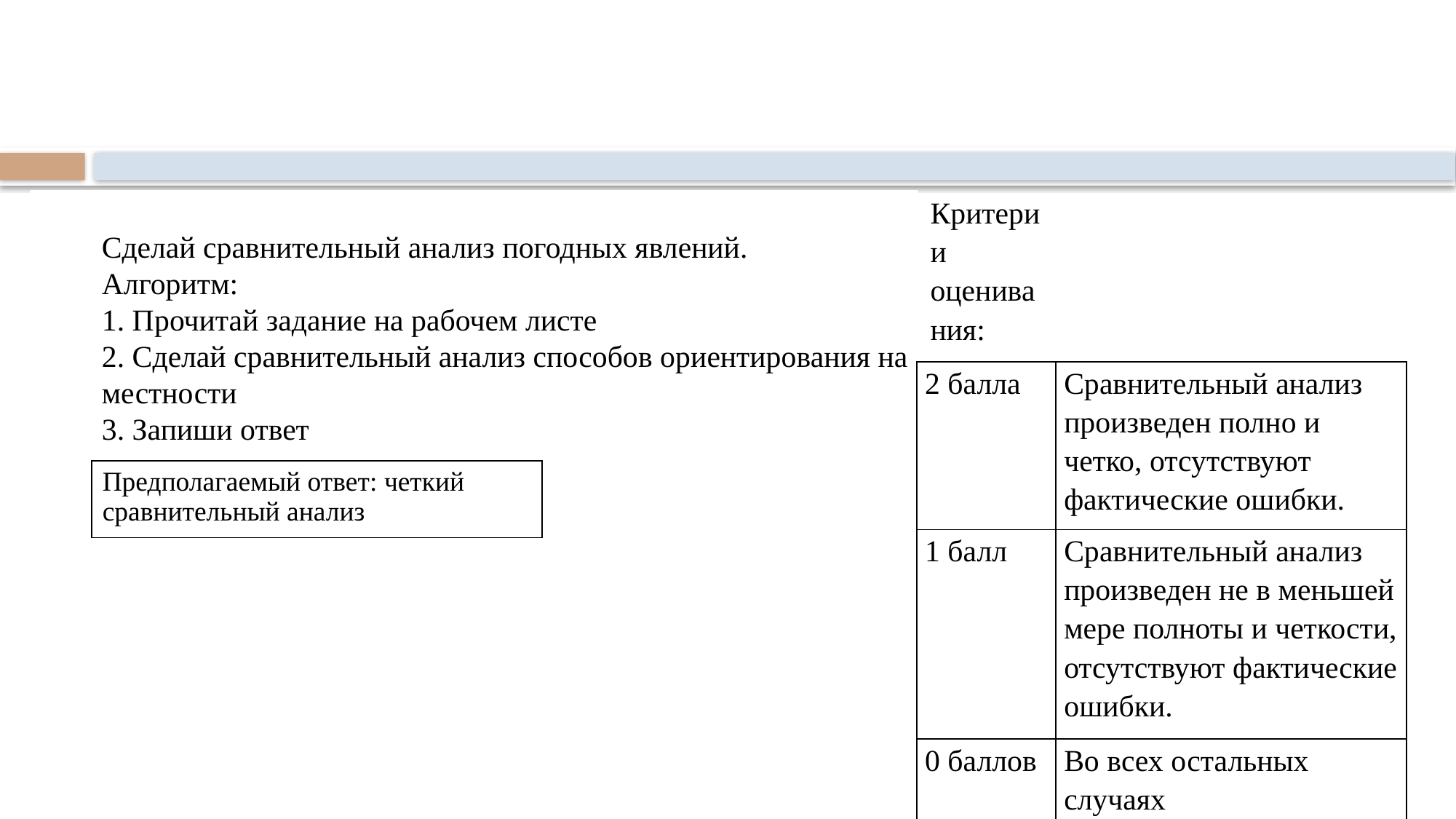

#
| Критерии оценивания: |  |
| --- | --- |
| 2 балла | Сравнительный анализ произведен полно и четко, отсутствуют фактические ошибки. |
| 1 балл | Сравнительный анализ произведен не в меньшей мере полноты и четкости, отсутствуют фактические ошибки. |
| 0 баллов | Во всех остальных случаях |

Сделай сравнительный анализ погодных явлений.
Алгоритм:
1. Прочитай задание на рабочем листе
2. Сделай сравнительный анализ способов ориентирования на местности
3. Запиши ответ

| Предполагаемый ответ: четкий сравнительный анализ |
| --- |